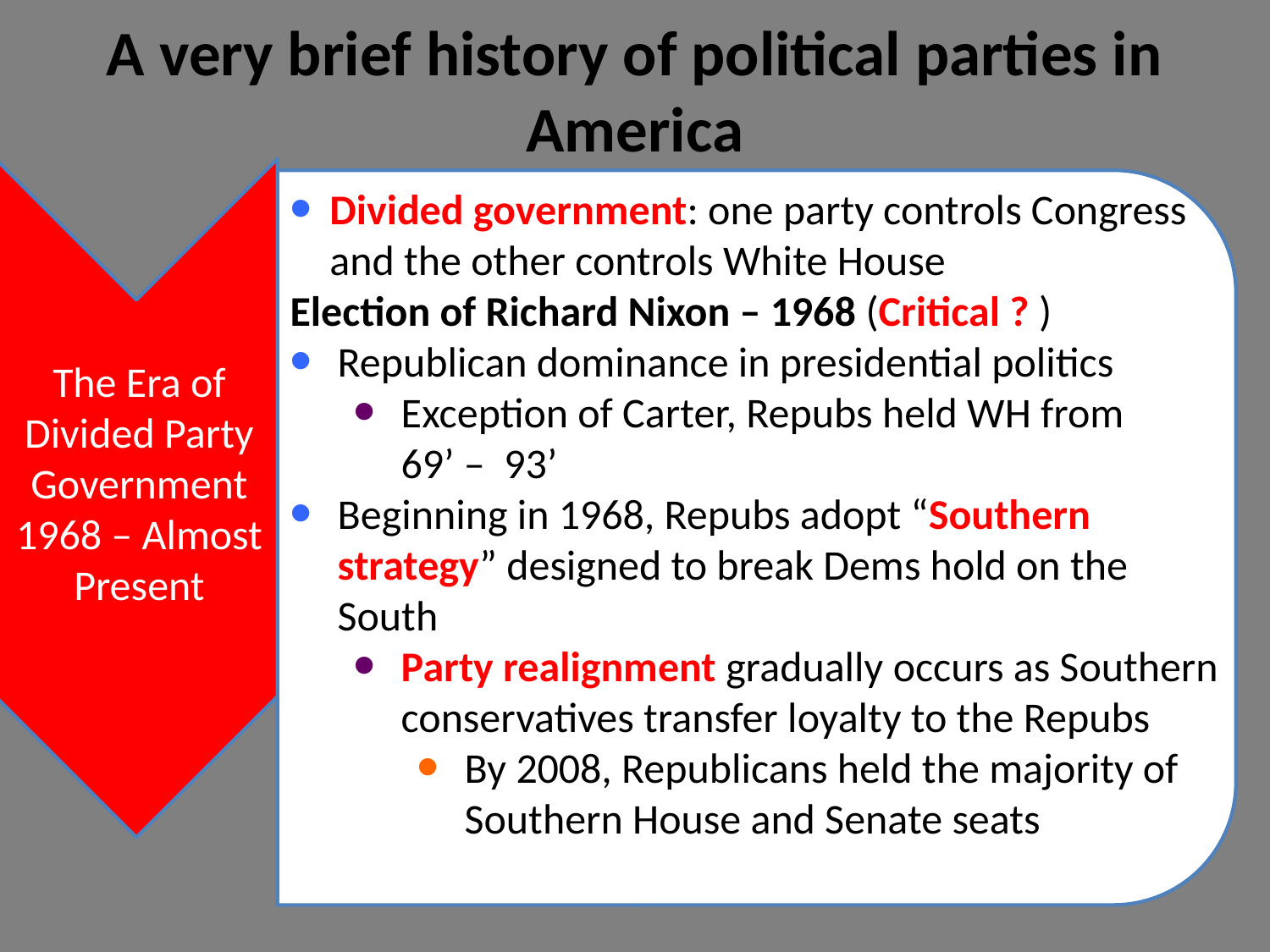

A very brief history of political parties in America

Divided government: one party controls Congress and the other controls White House
Election of Richard Nixon – 1968 (Critical ? )
Republican dominance in presidential politics
Exception of Carter, Repubs held WH from     69’ –  93’
Beginning in 1968, Repubs adopt “Southern strategy” designed to break Dems hold on the South
Party realignment gradually occurs as Southern conservatives transfer loyalty to the Repubs
By 2008, Republicans held the majority of Southern House and Senate seats

The Era of Divided Party Government
1968 – Almost Present